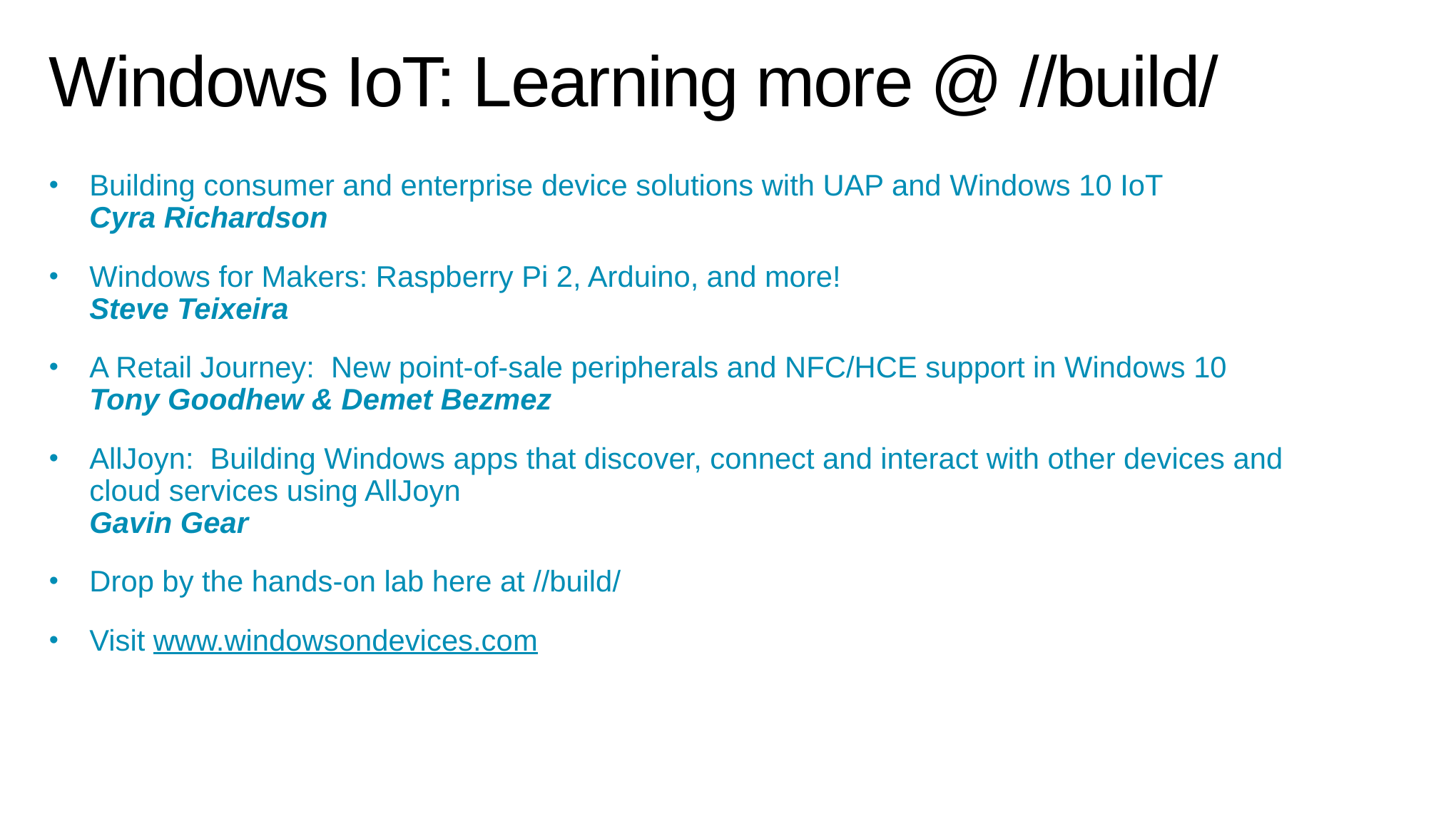

# Windows IoT: Learning more @ //build/
Building consumer and enterprise device solutions with UAP and Windows 10 IoT
Cyra Richardson
Windows for Makers: Raspberry Pi 2, Arduino, and more!
Steve Teixeira
A Retail Journey:  New point-of-sale peripherals and NFC/HCE support in Windows 10
Tony Goodhew & Demet Bezmez
AllJoyn:  Building Windows apps that discover, connect and interact with other devices and cloud services using AllJoyn
Gavin Gear
Drop by the hands-on lab here at //build/
Visit www.windowsondevices.com